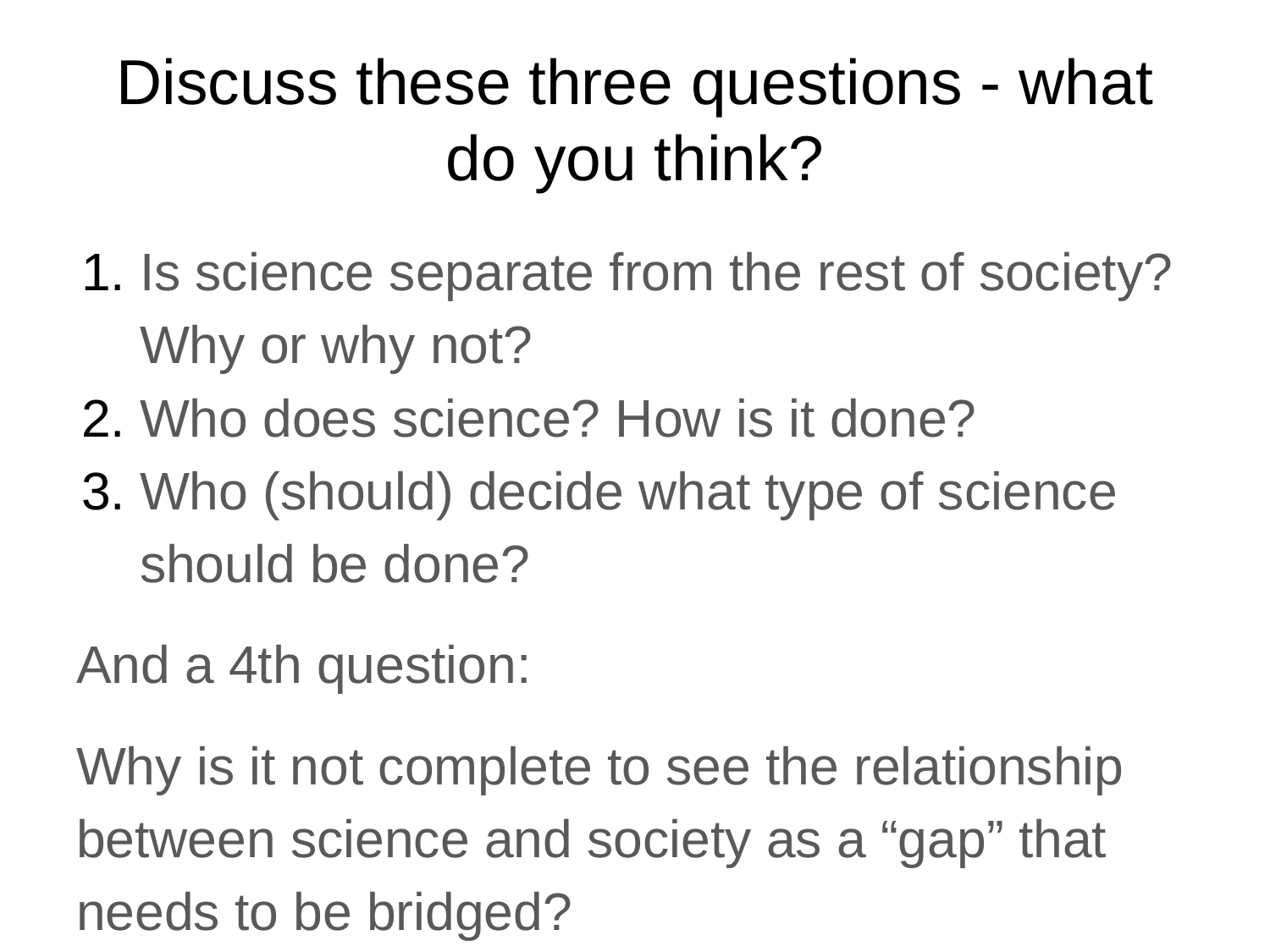

# Discuss these three questions - what do you think?
Is science separate from the rest of society? Why or why not?
Who does science? How is it done?
Who (should) decide what type of science should be done?
And a 4th question:
Why is it not complete to see the relationship between science and society as a “gap” that needs to be bridged?